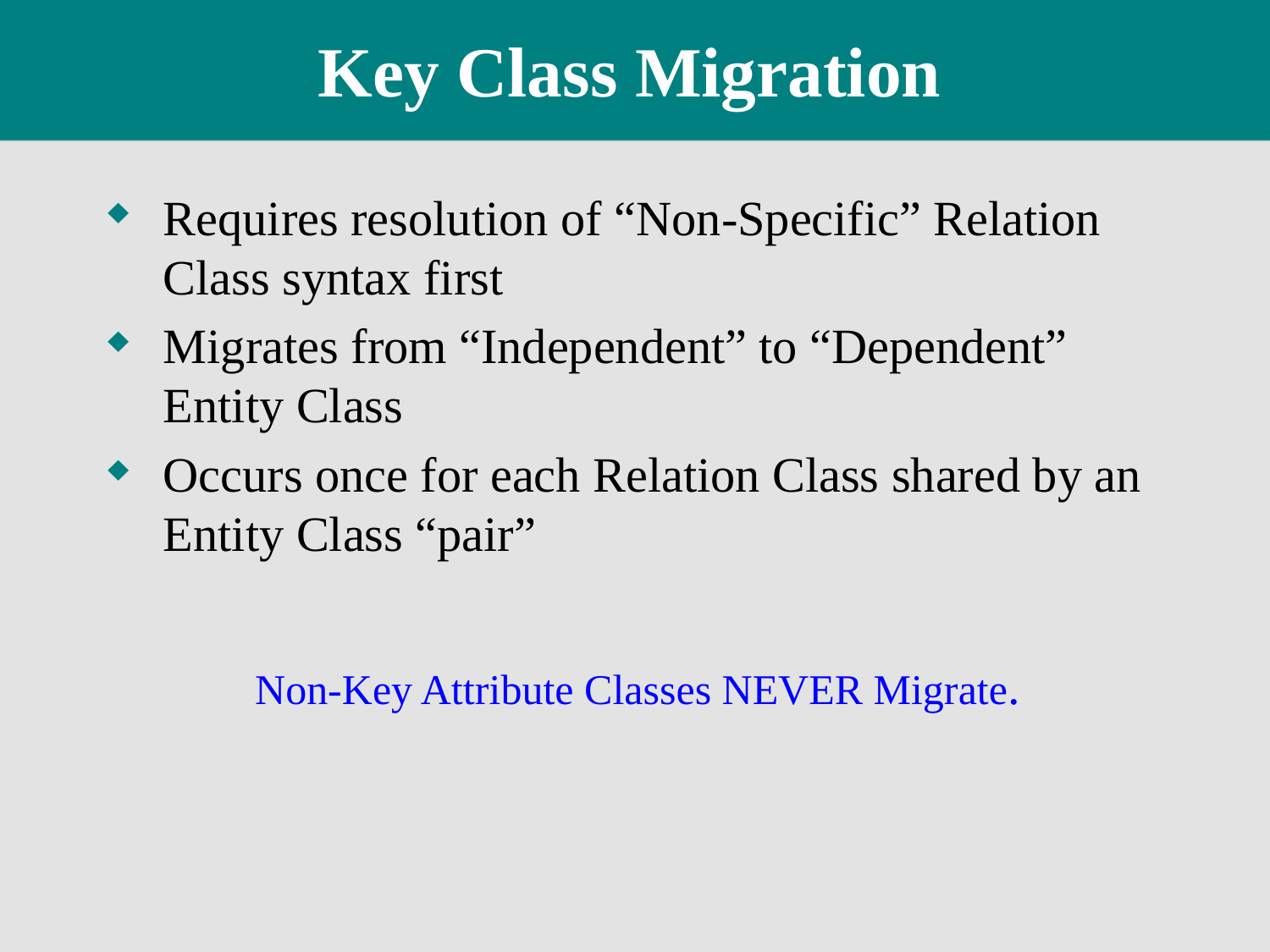

# Key Class Migration
Requires resolution of “Non-Specific” Relation Class syntax first
Migrates from “Independent” to “Dependent” Entity Class
Occurs once for each Relation Class shared by an Entity Class “pair”
Non-Key Attribute Classes NEVER Migrate.